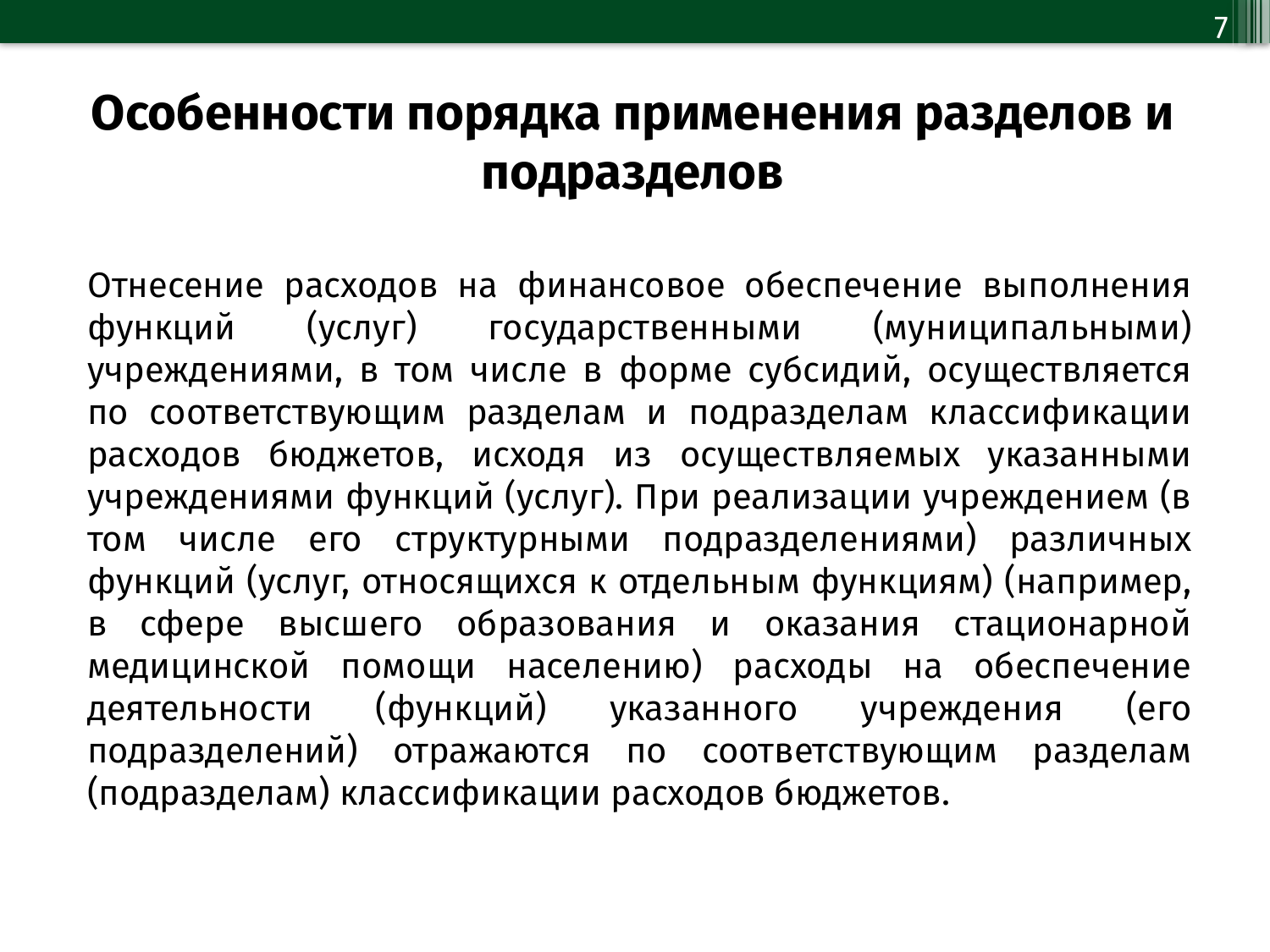

7
Особенности порядка применения разделов и подразделов
Отнесение расходов на финансовое обеспечение выполнения функций (услуг) государственными (муниципальными) учреждениями, в том числе в форме субсидий, осуществляется по соответствующим разделам и подразделам классификации расходов бюджетов, исходя из осуществляемых указанными учреждениями функций (услуг). При реализации учреждением (в том числе его структурными подразделениями) различных функций (услуг, относящихся к отдельным функциям) (например, в сфере высшего образования и оказания стационарной медицинской помощи населению) расходы на обеспечение деятельности (функций) указанного учреждения (его подразделений) отражаются по соответствующим разделам (подразделам) классификации расходов бюджетов.